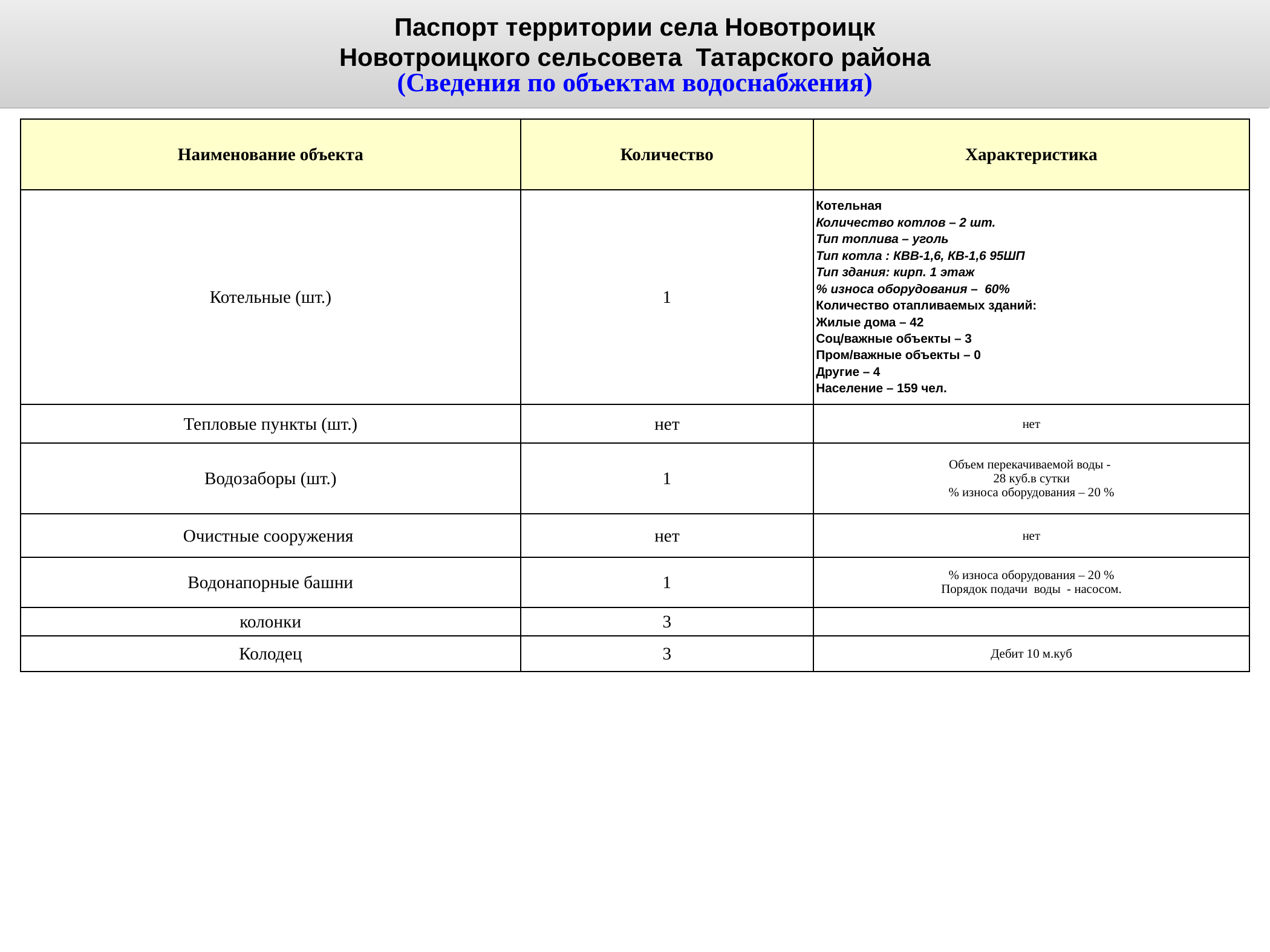

Паспорт территории села Новотроицк
Новотроицкого сельсовета  Татарского района
(Сведения по объектам водоснабжения)
| Наименование объекта | Количество | Характеристика |
| --- | --- | --- |
| Котельные (шт.) | 1 | Котельная Количество котлов – 2 шт. Тип топлива – уголь Тип котла : КВВ-1,6, КВ-1,6 95ШП Тип здания: кирп. 1 этаж % износа оборудования – 60% Количество отапливаемых зданий: Жилые дома – 42 Соц/важные объекты – 3 Пром/важные объекты – 0 Другие – 4 Население – 159 чел. |
| Тепловые пункты (шт.) | нет | нет |
| Водозаборы (шт.) | 1 | Объем перекачиваемой воды - 28 куб.в сутки % износа оборудования – 20 % |
| Очистные сооружения | нет | нет |
| Водонапорные башни | 1 | % износа оборудования – 20 % Порядок подачи воды - насосом. |
| колонки | 3 |  |
| Колодец | 3 | Дебит 10 м.куб |